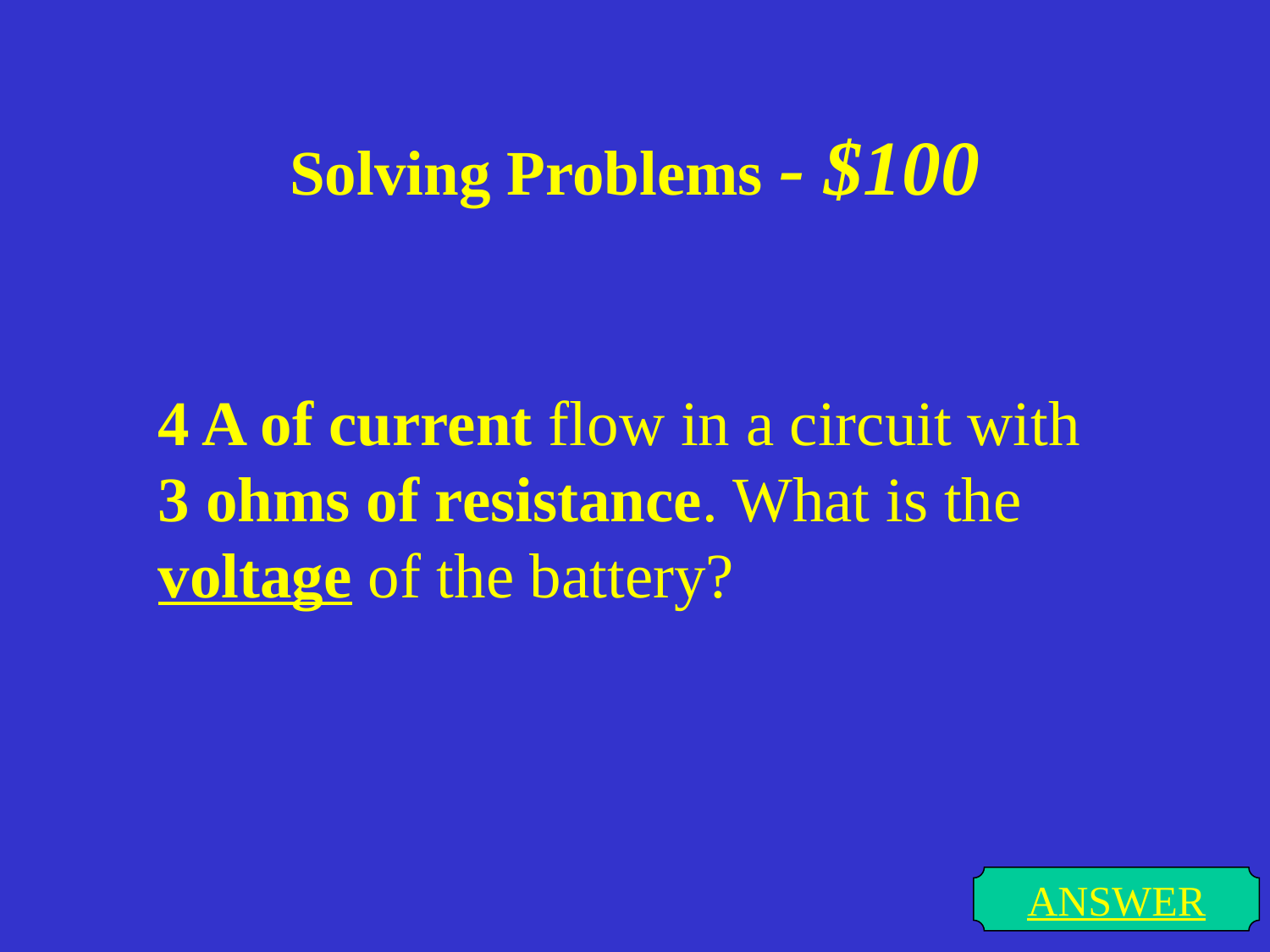

# Solving Problems - $100
4 A of current flow in a circuit with 3 ohms of resistance. What is the voltage of the battery?

ANSWER